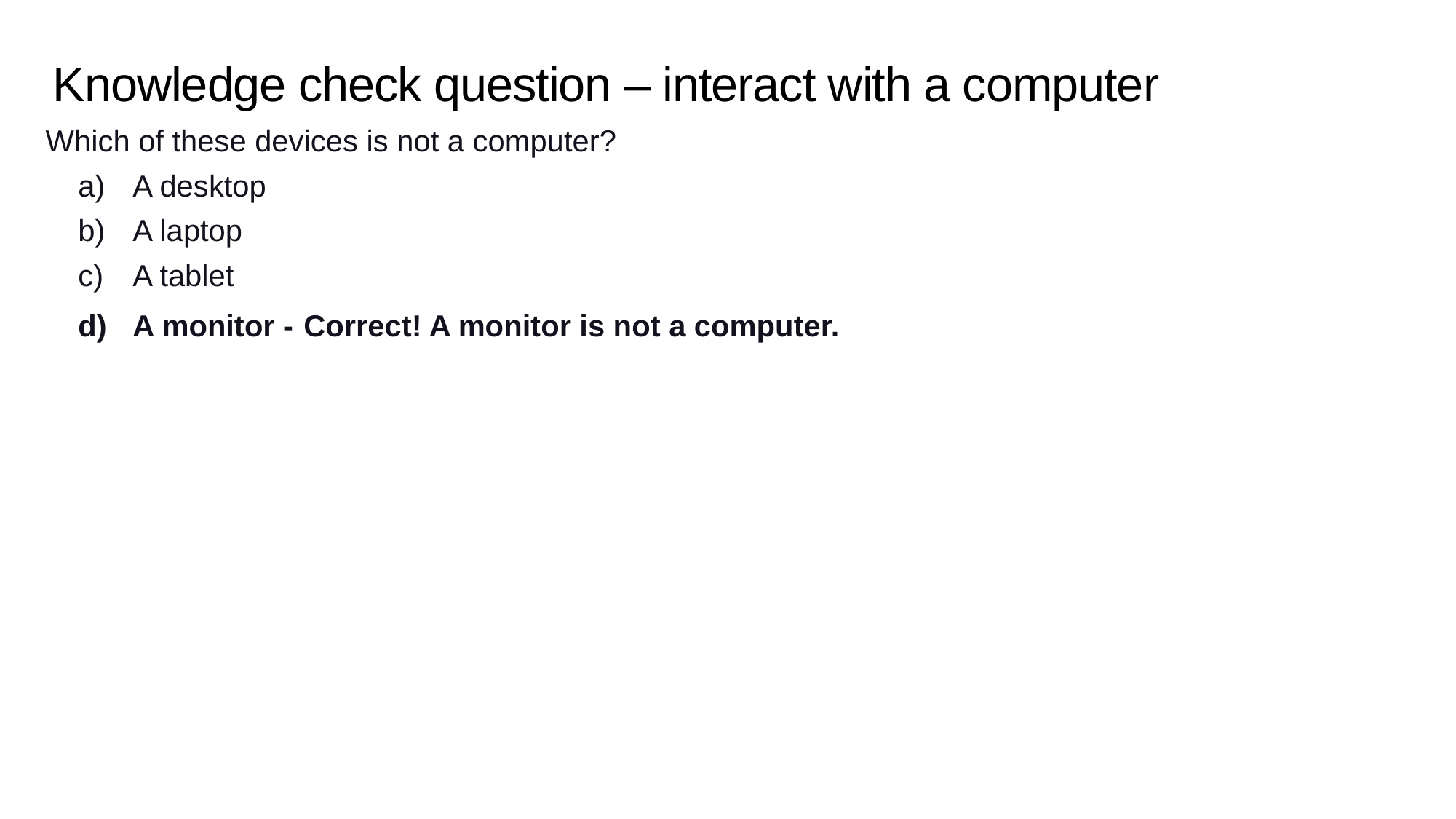

# Knowledge check question – interact with a computer
Which of these devices is not a computer?
A desktop
A laptop
A tablet
A monitor - Correct! A monitor is not a computer.